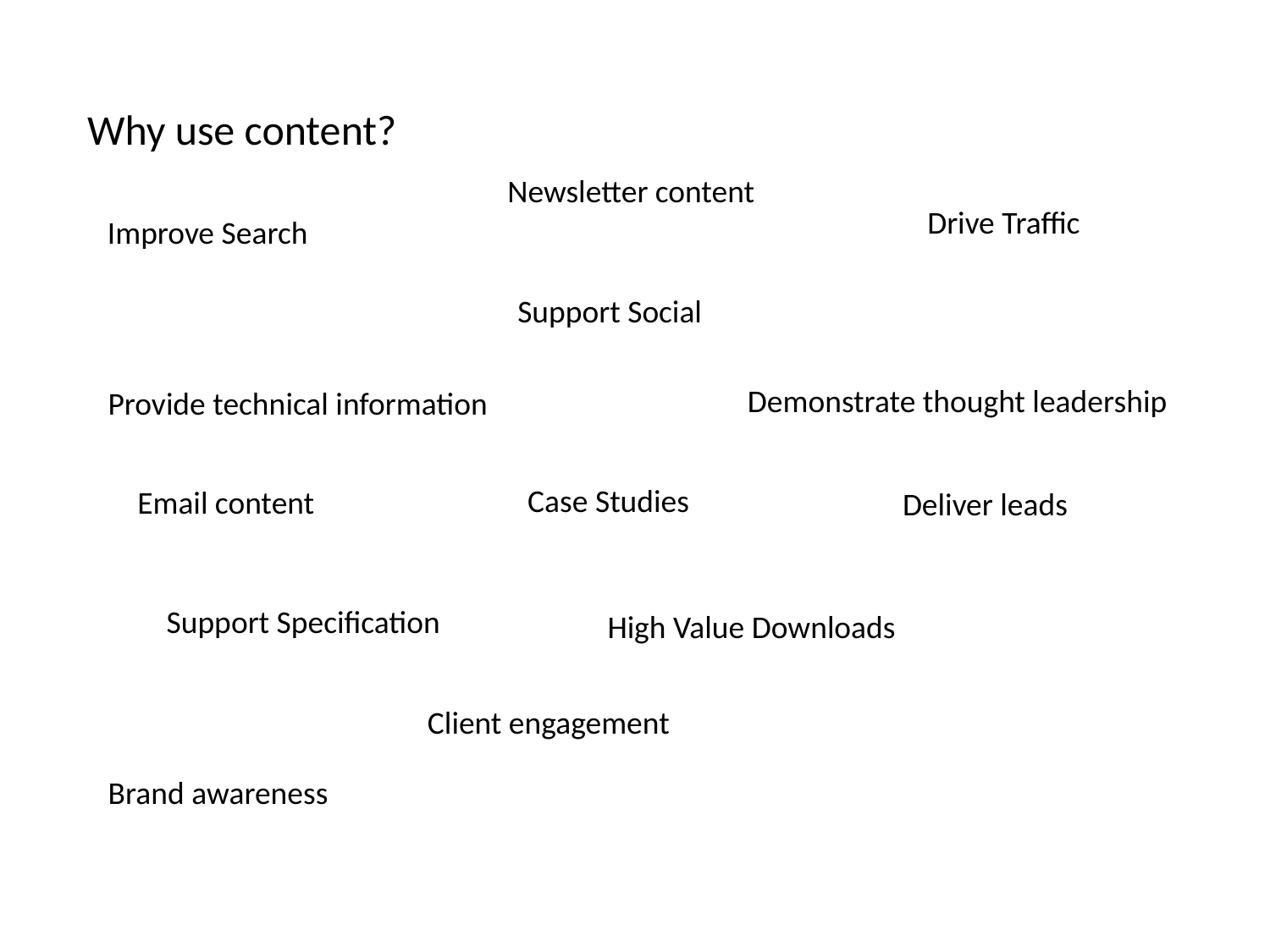

Why use content?
Newsletter content
Drive Traffic
Improve Search
Support Social
Demonstrate thought leadership
Provide technical information
Case Studies
Email content
Deliver leads
Support Specification
High Value Downloads
Client engagement
Brand awareness